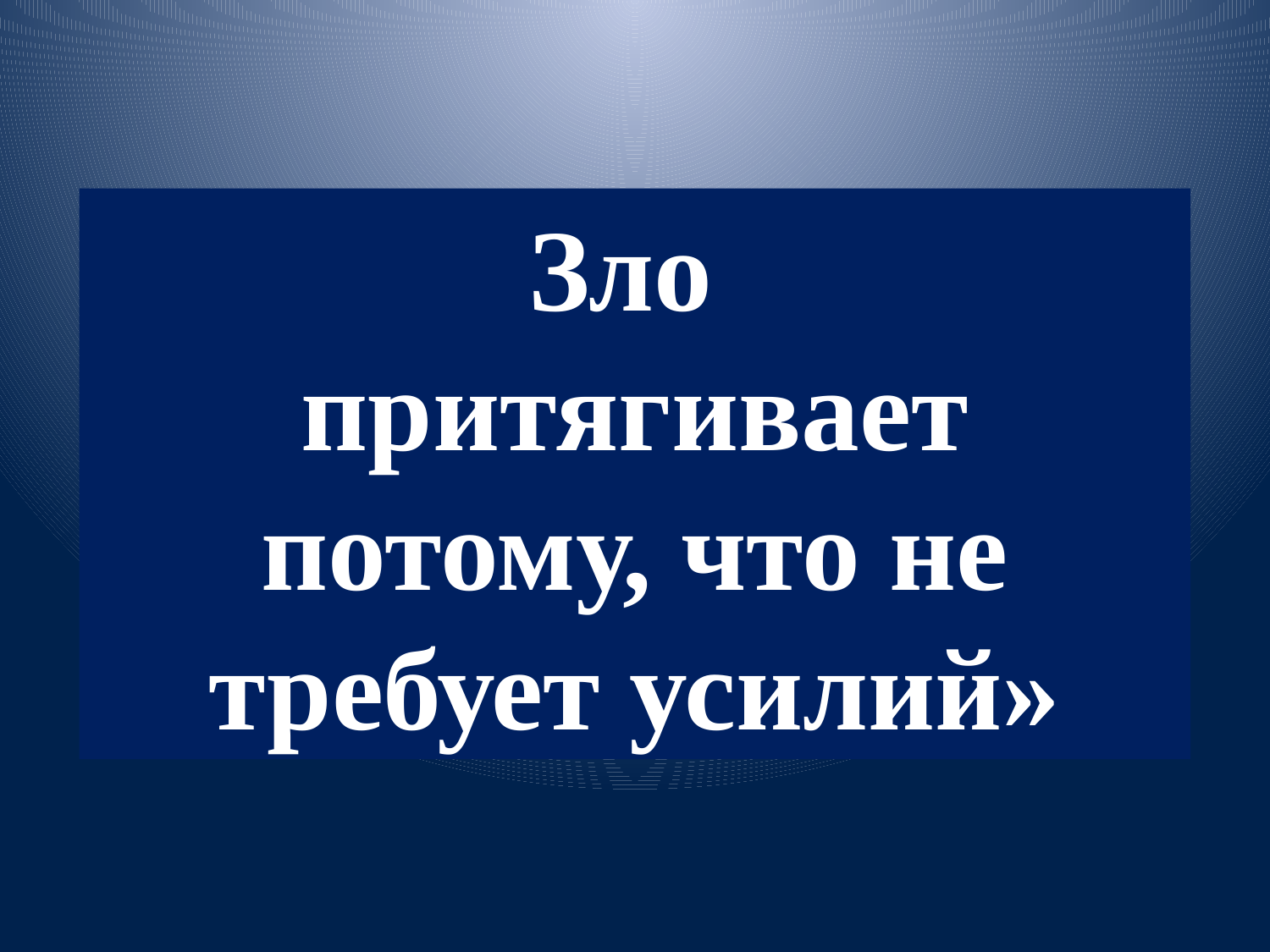

Зло
притягивает
потому, что не требует усилий»